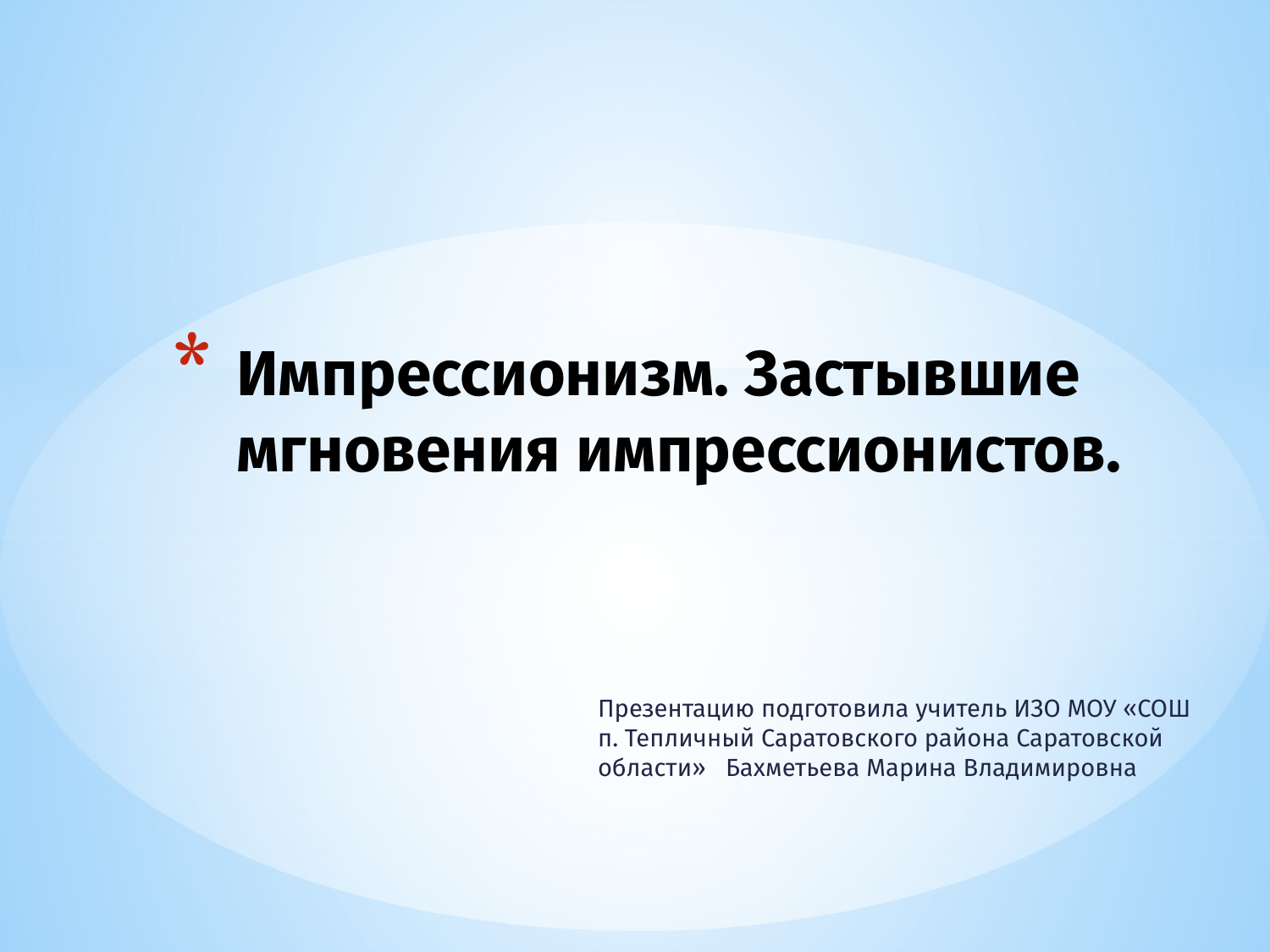

# Импрессионизм. Застывшие мгновения импрессионистов.
Презентацию подготовила учитель ИЗО МОУ «СОШ п. Тепличный Саратовского района Саратовской области»   Бахметьева Марина Владимировна